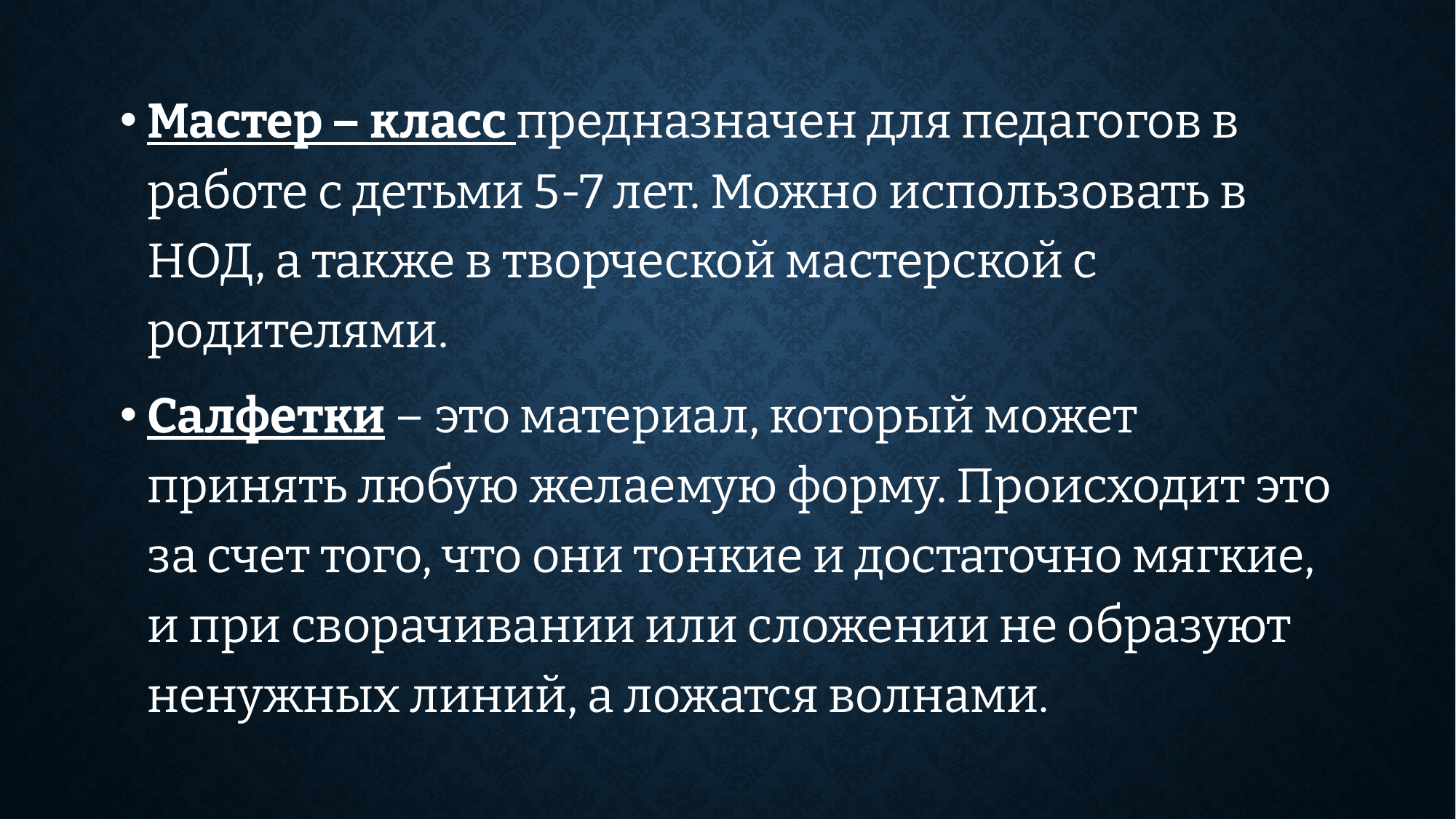

Мастер – класс предназначен для педагогов в работе с детьми 5-7 лет. Можно использовать в НОД, а также в творческой мастерской с родителями.
Салфетки – это материал, который может принять любую желаемую форму. Происходит это за счет того, что они тонкие и достаточно мягкие, и при сворачивании или сложении не образуют ненужных линий, а ложатся волнами.